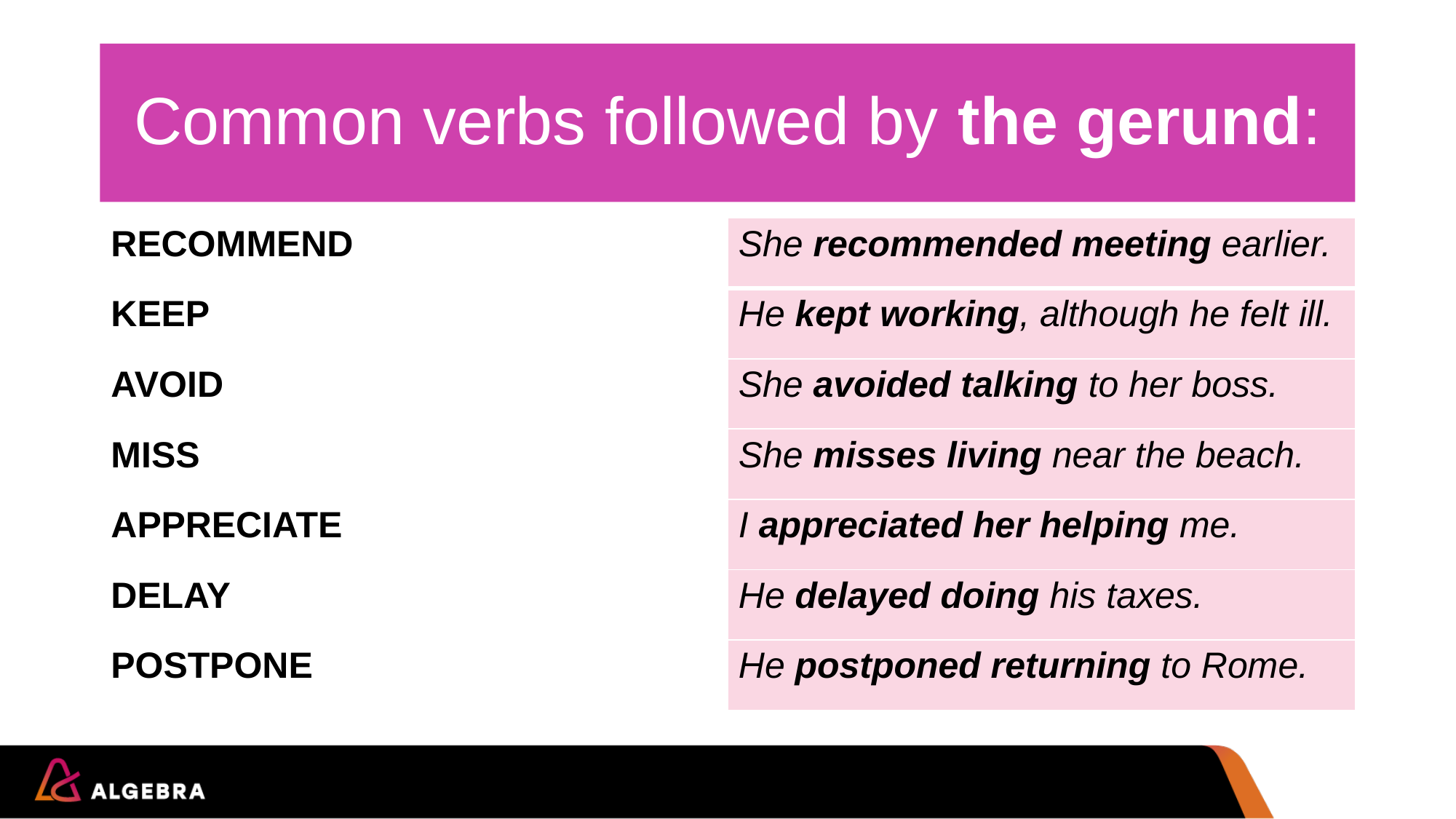

# Common verbs followed by the gerund:
| RECOMMEND | She recommended meeting earlier. |
| --- | --- |
| KEEP | He kept working, although he felt ill. |
| AVOID | She avoided talking to her boss. |
| MISS | She misses living near the beach. |
| APPRECIATE | I appreciated her helping me. |
| DELAY | He delayed doing his taxes. |
| POSTPONE | He postponed returning to Rome. |